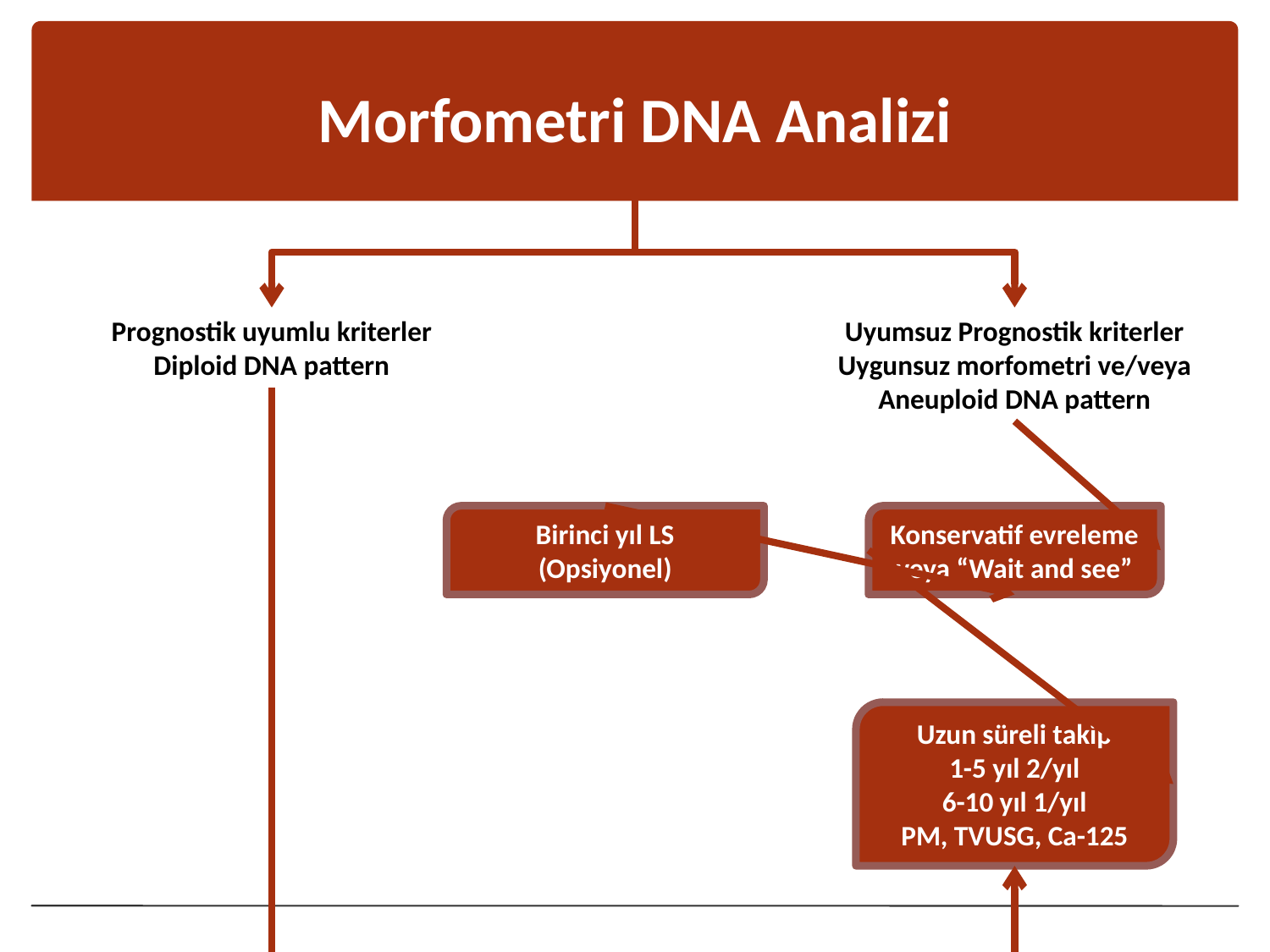

# Morfometri DNA Analizi
Prognostik uyumlu kriterler
Diploid DNA pattern
Uyumsuz Prognostik kriterler
Uygunsuz morfometri ve/veya
Aneuploid DNA pattern
Birinci yıl LS
(Opsiyonel)
Konservatif evreleme veya “Wait and see”
Uzun süreli takip
1-5 yıl 2/yıl
6-10 yıl 1/yıl
PM, TVUSG, Ca-125